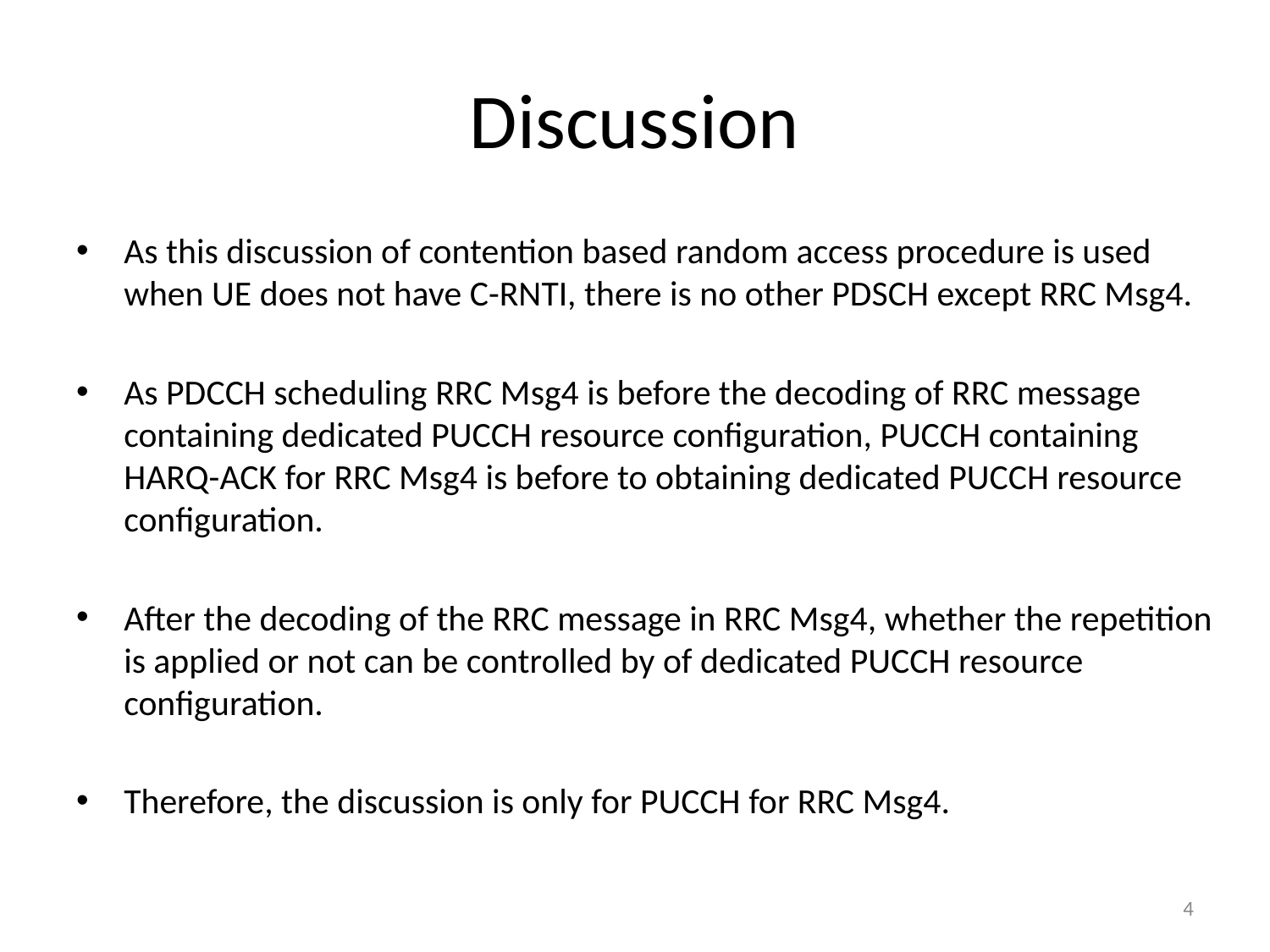

# Discussion
As this discussion of contention based random access procedure is used when UE does not have C-RNTI, there is no other PDSCH except RRC Msg4.

As PDCCH scheduling RRC Msg4 is before the decoding of RRC message containing dedicated PUCCH resource configuration, PUCCH containing HARQ-ACK for RRC Msg4 is before to obtaining dedicated PUCCH resource configuration.

After the decoding of the RRC message in RRC Msg4, whether the repetition is applied or not can be controlled by of dedicated PUCCH resource configuration.

Therefore, the discussion is only for PUCCH for RRC Msg4.
4